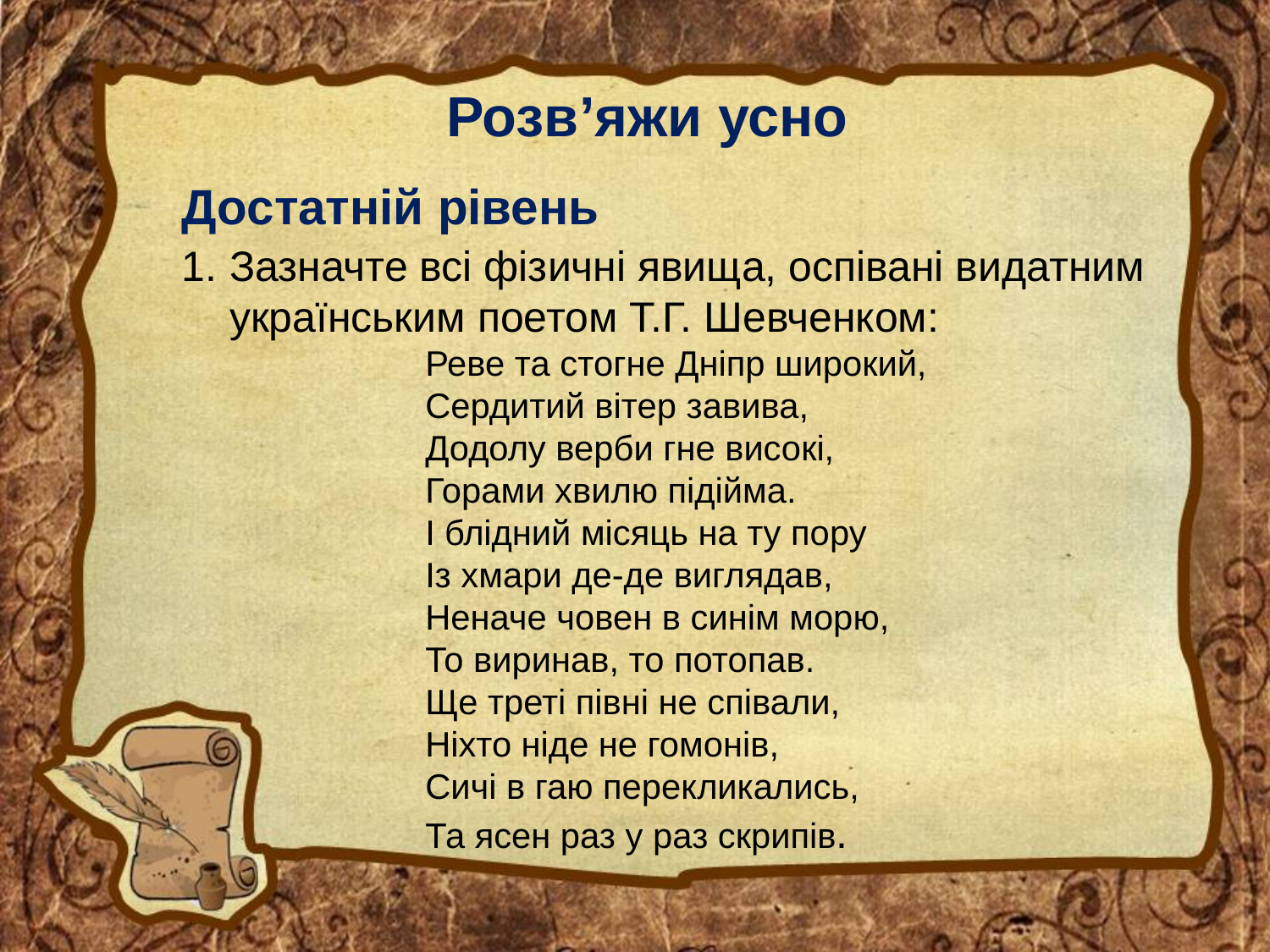

Розв’яжи усно
Достатній рівень
Зазначте всі фізичні явища, оспівані видатним українським поетом Т.Г. Шевченком:
                         Реве та стогне Дніпр широкий,
                         Сердитий вітер завива,
                         Додолу верби гне високі,
                         Горами хвилю підійма.
                         І блідний місяць на ту пору
                         Із хмари де-де виглядав,
                         Неначе човен в синім морю,
                         То виринав, то потопав.
                         Ще треті півні не співали,
                         Ніхто ніде не гомонів,
                         Сичі в гаю перекликались,
                         Та ясен раз у раз скрипів.